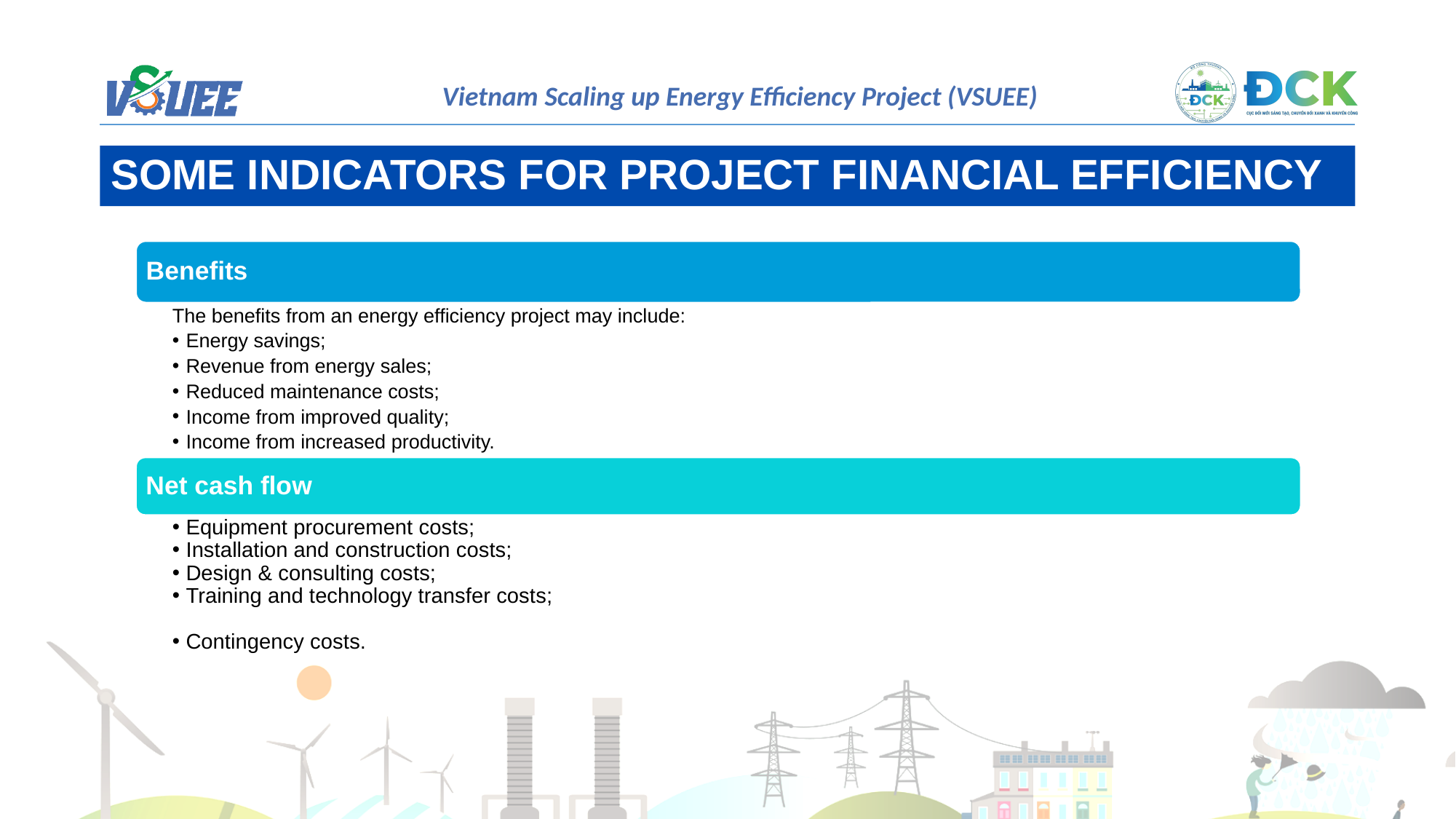

SOME INDICATORS FOR PROJECT FINANCIAL EFFICIENCY

Benefits

The benefits from an energy efficiency project may include:
Energy savings;
Revenue from energy sales;
Reduced maintenance costs;
Income from improved quality;
Income from increased productivity.

Net cash flow

Equipment procurement costs;
Installation and construction costs;
Design & consulting costs;
Training and technology transfer costs;

Contingency costs.